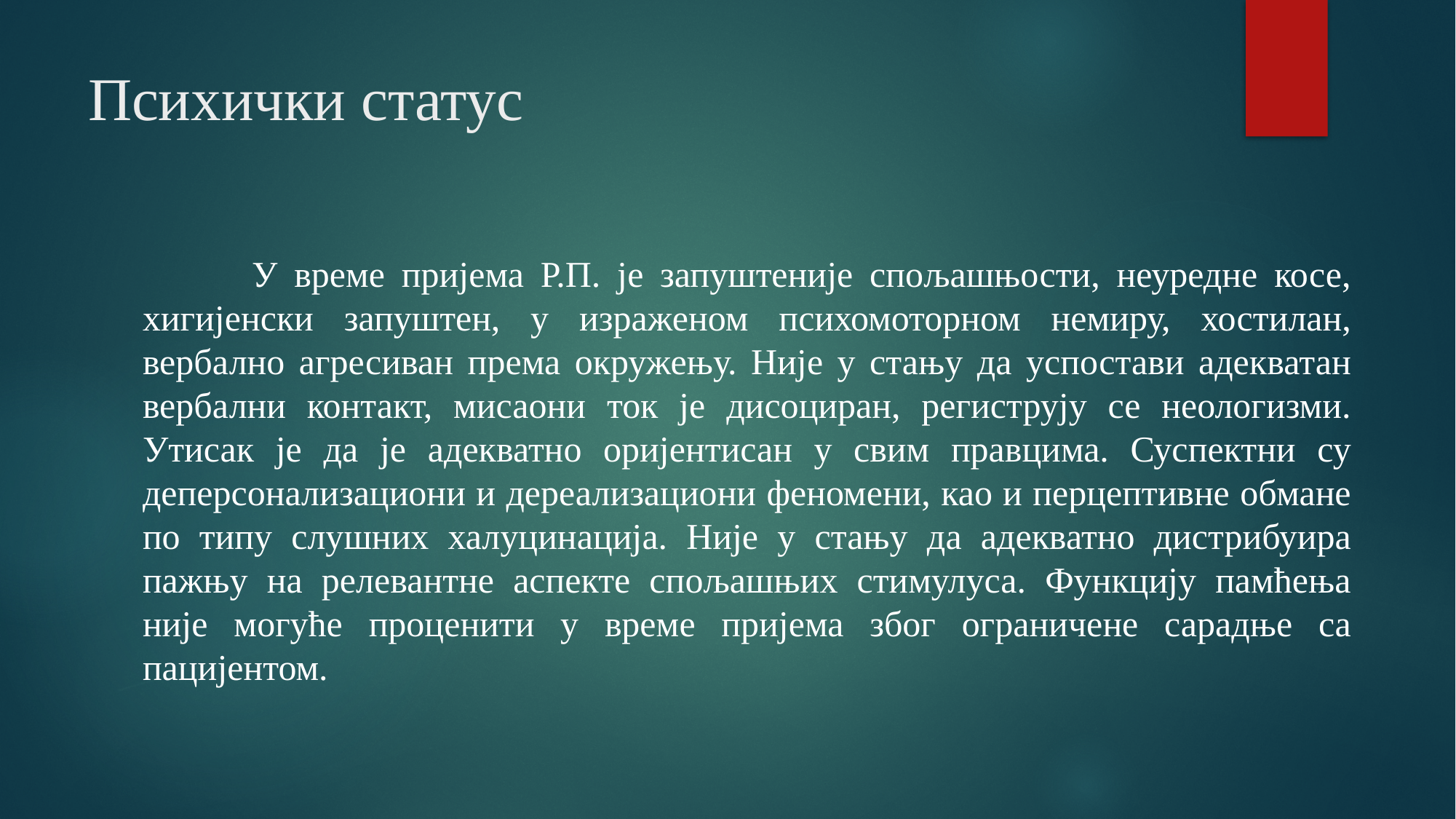

# Психички статус
	У време пријема Р.П. је запуштеније спољашњости, неуредне косе, хигијенски запуштен, у израженом психомоторном немиру, хостилан, вербално агресиван према окружењу. Није у стању да успостави адекватан вербални контакт, мисаони ток је дисоциран, региструју се неологизми. Утисак је да је адекватно оријентисан у свим правцима. Суспектни су деперсонализациони и дереализациони феномени, као и перцептивне обмане по типу слушних халуцинација. Није у стању да адекватно дистрибуира пажњу на релевантне аспекте спољашњих стимулуса. Функцију памћења није могуће проценити у време пријема због ограничене сарадње са пацијентом.